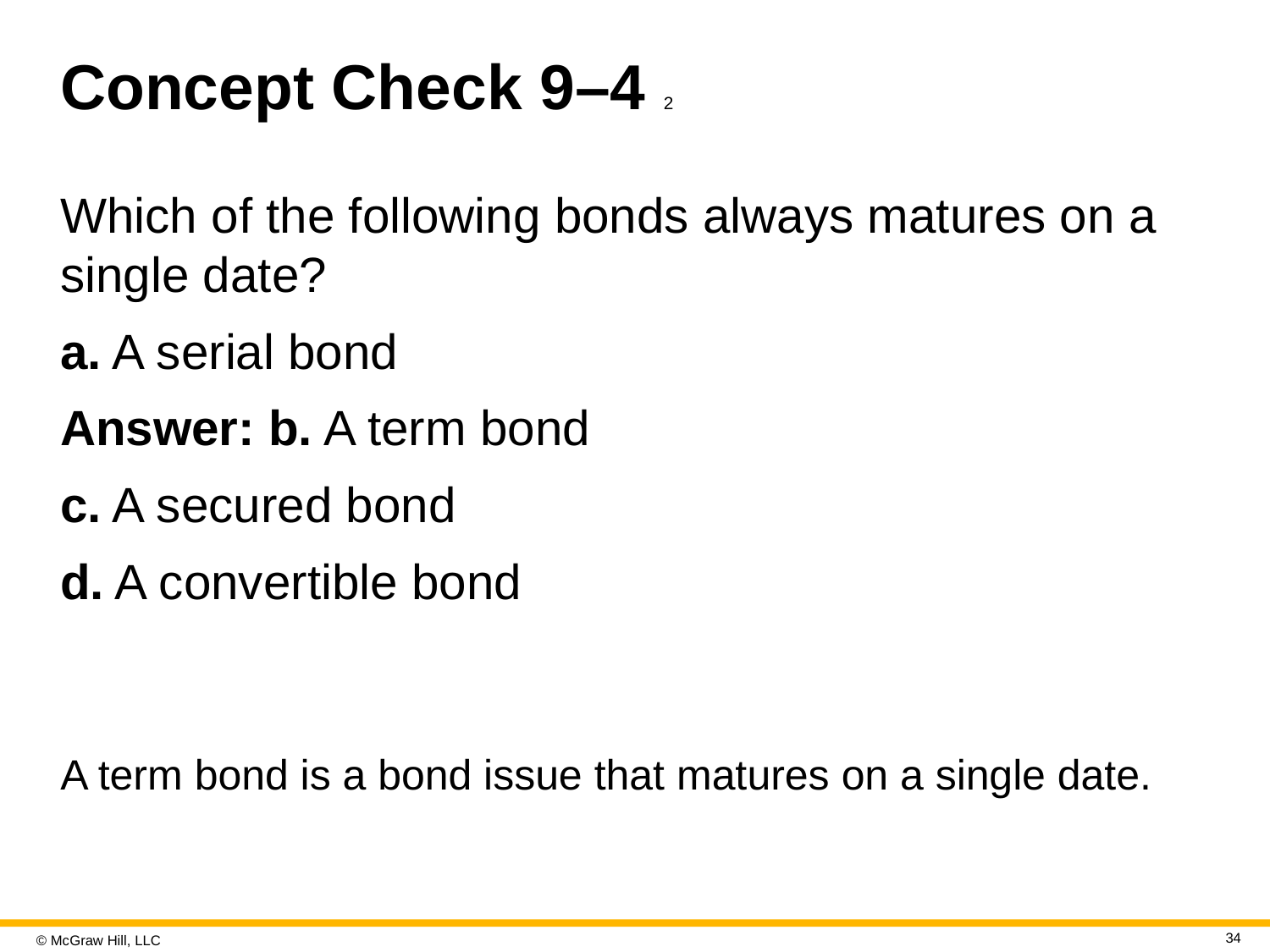

# Concept Check 9–4 2
Which of the following bonds always matures on a single date?
a. A serial bond
Answer: b. A term bond
c. A secured bond
d. A convertible bond
A term bond is a bond issue that matures on a single date.
34